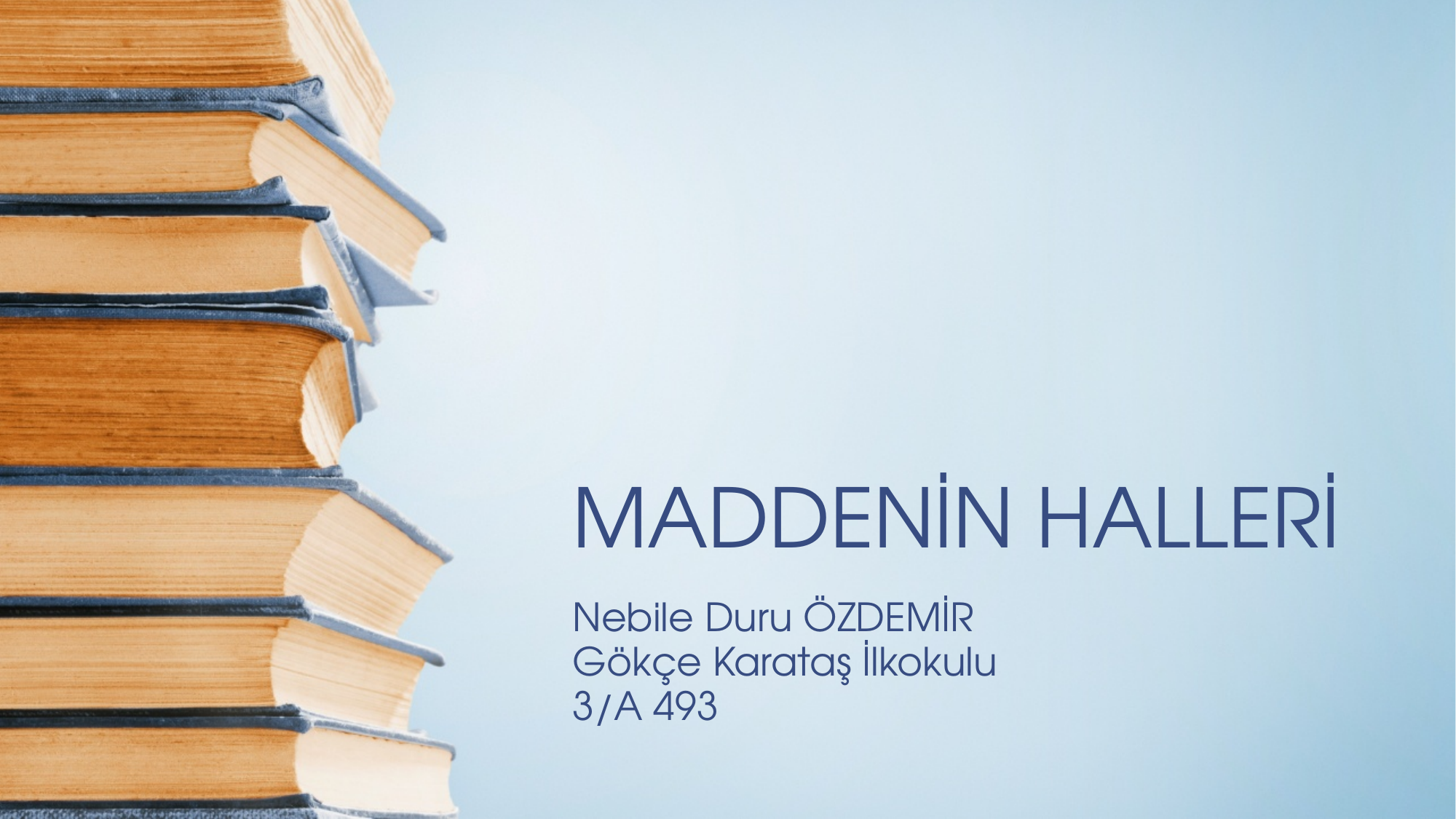

# MADDENİN HALLERİ
Nebile Duru ÖZDEMİR
Gökçe Karataş İlkokulu
3/A 493